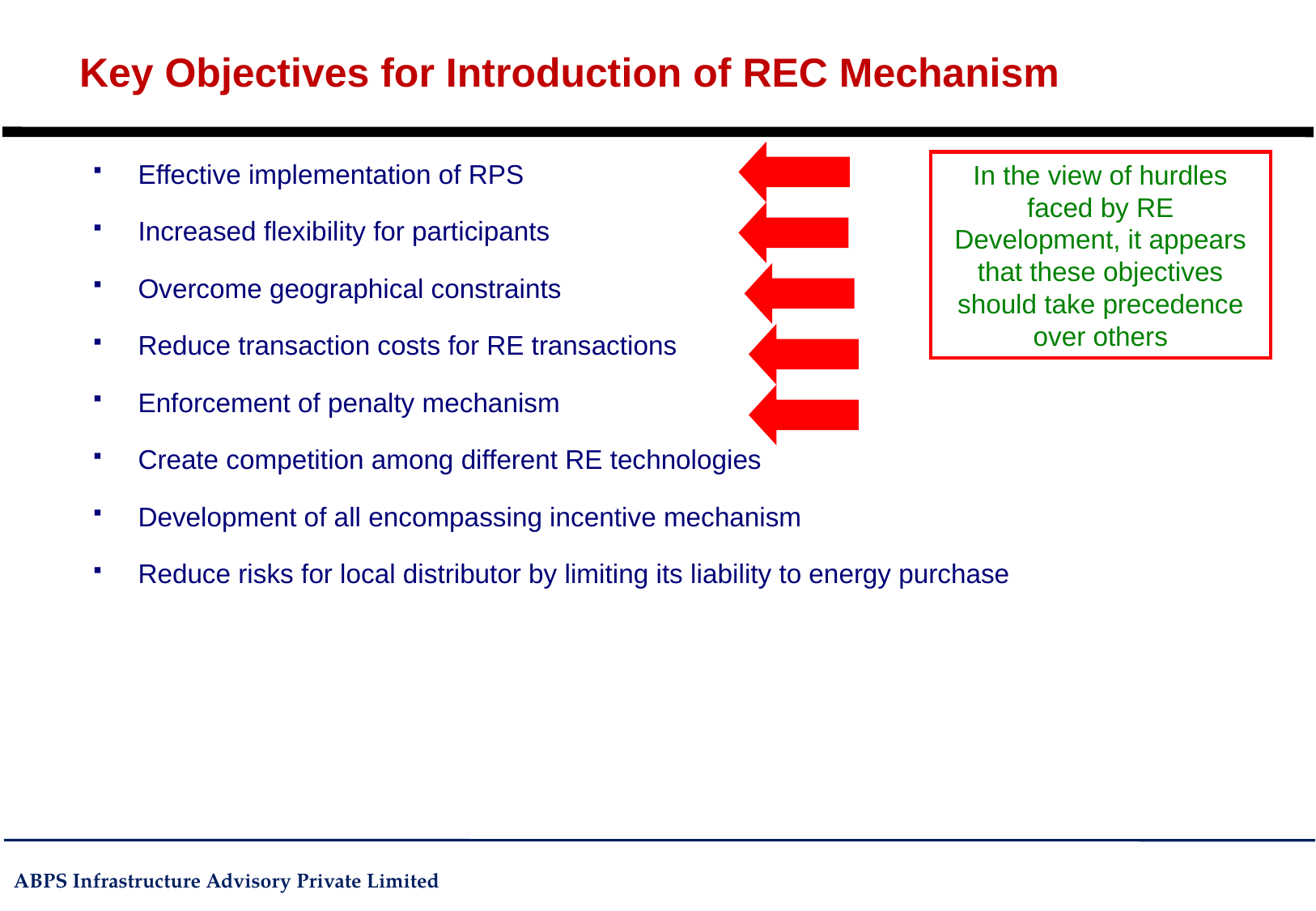

# Key Objectives for Introduction of REC Mechanism
Effective implementation of RPS
Increased flexibility for participants
Overcome geographical constraints
Reduce transaction costs for RE transactions
Enforcement of penalty mechanism
Create competition among different RE technologies
Development of all encompassing incentive mechanism
Reduce risks for local distributor by limiting its liability to energy purchase

In the view of hurdles faced by RE Development, it appears that these objectives should take precedence over others